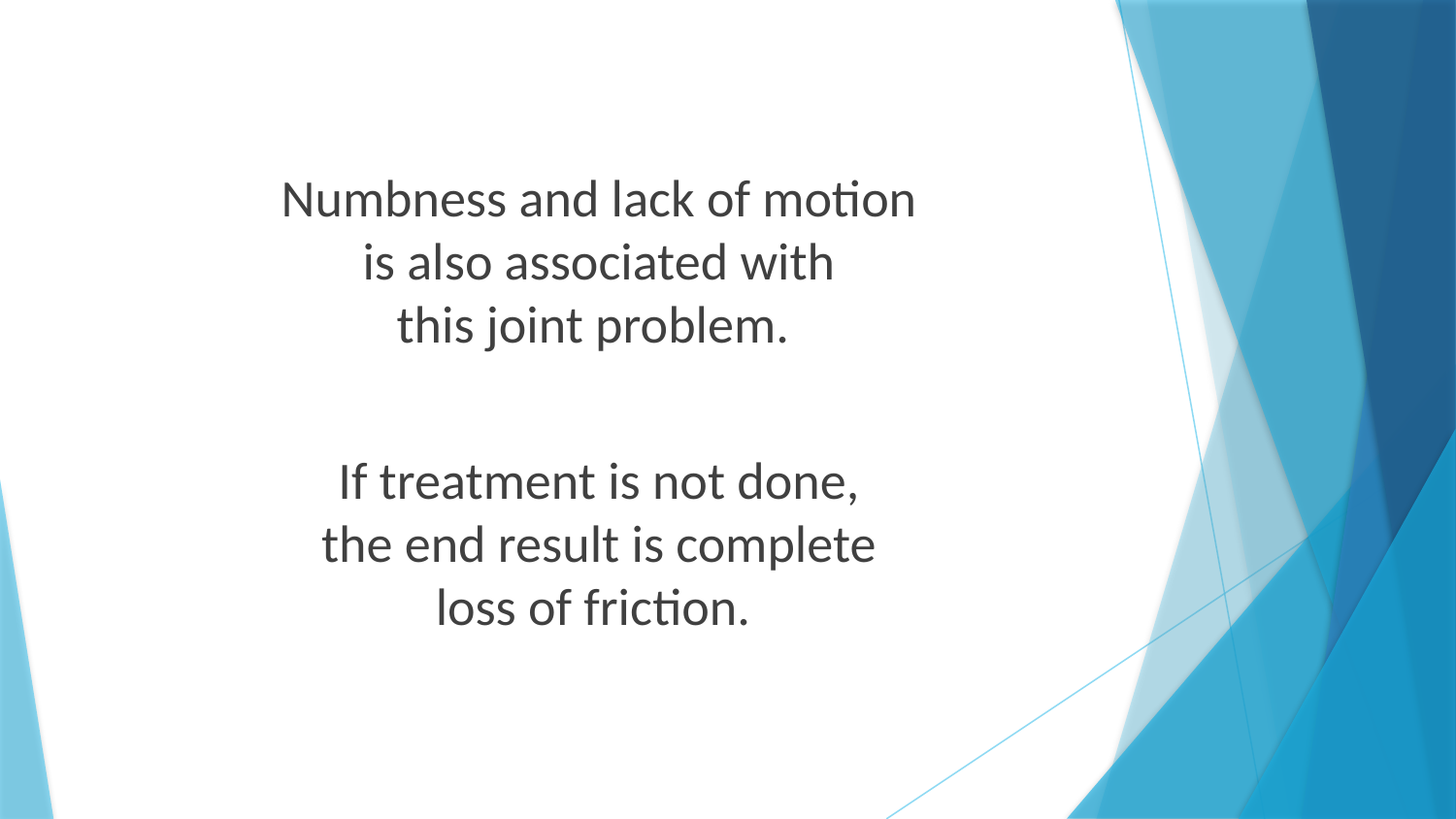

Numbness and lack of motion
is also associated with
this joint problem.

If treatment is not done,
the end result is complete
loss of friction.